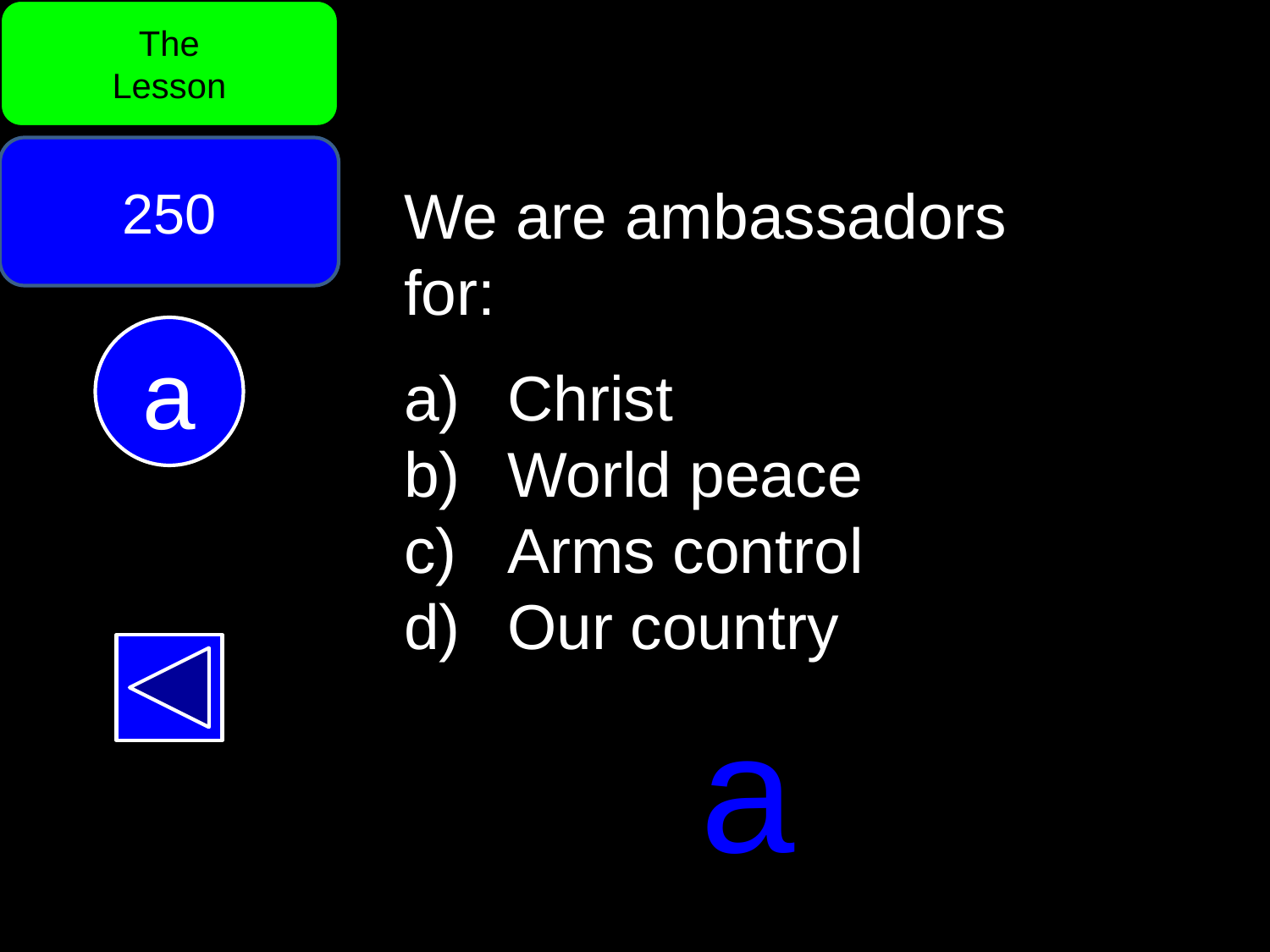

The
Lesson
250
We are ambassadors
for:

Christ
World peace
Arms control
Our country
a

a